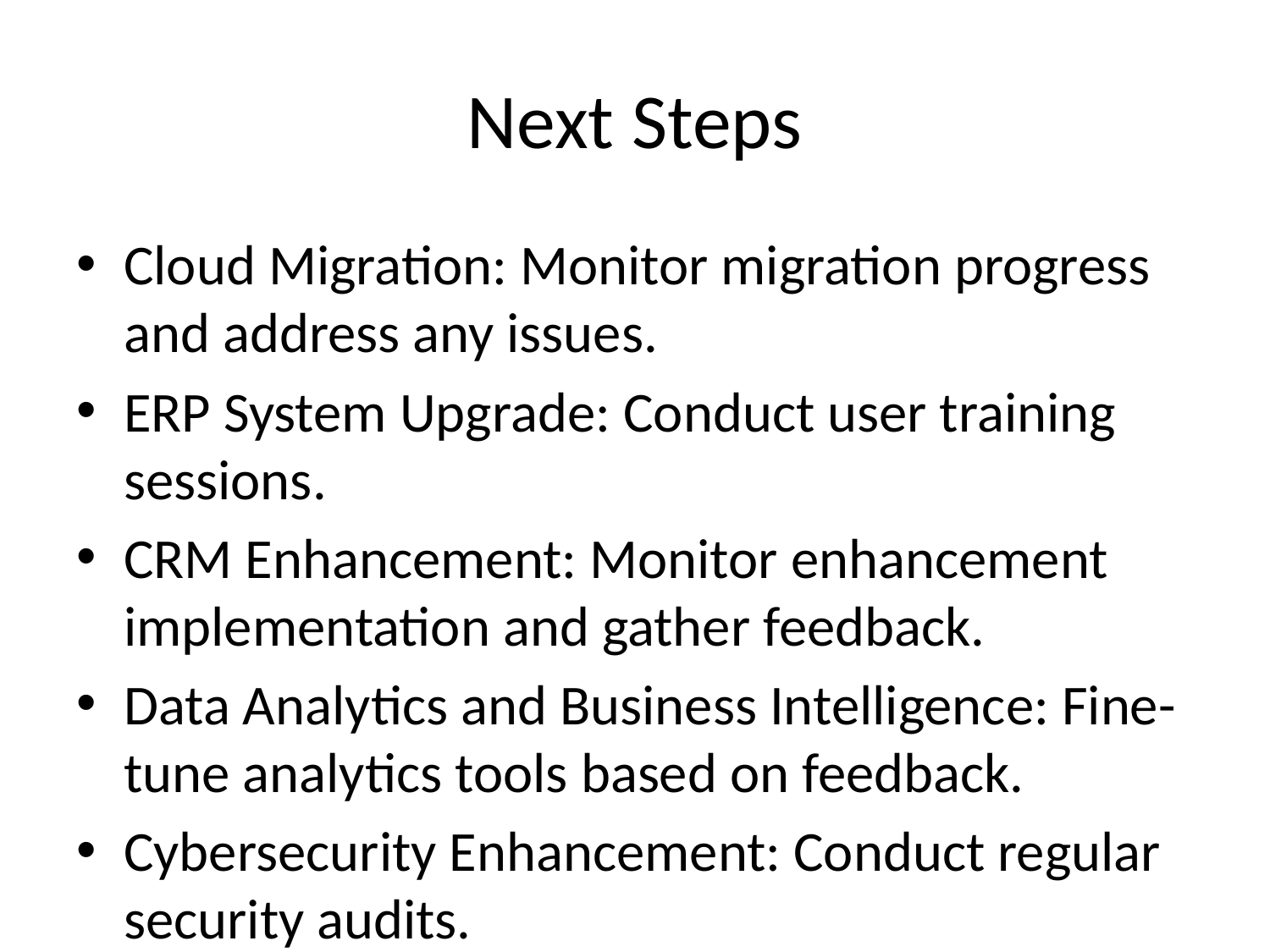

# Next Steps
Cloud Migration: Monitor migration progress and address any issues.
ERP System Upgrade: Conduct user training sessions.
CRM Enhancement: Monitor enhancement implementation and gather feedback.
Data Analytics and Business Intelligence: Fine-tune analytics tools based on feedback.
Cybersecurity Enhancement: Conduct regular security audits.
Digital Workplace Transformation: Provide support for employees adapting to new tools.